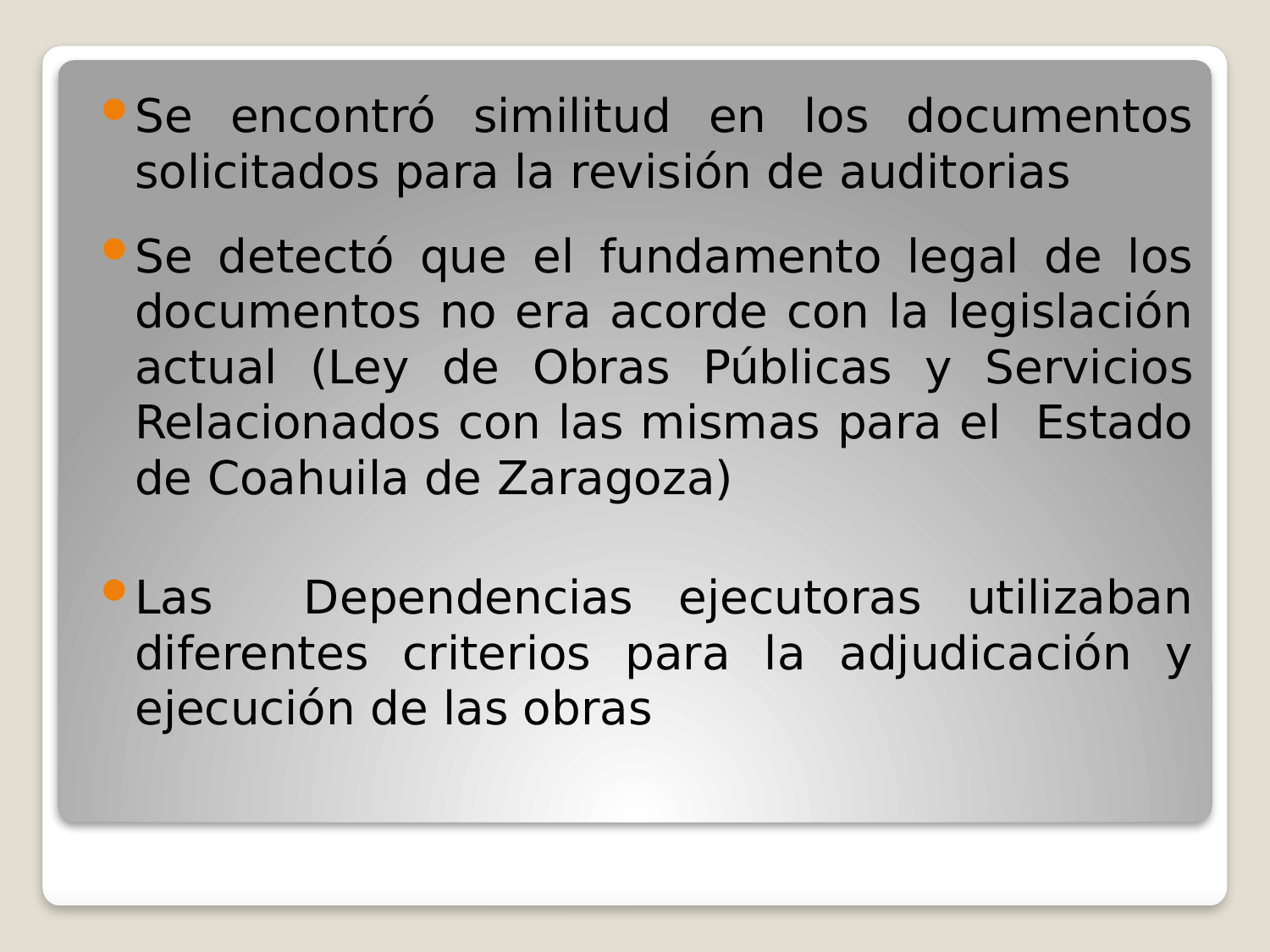

Se encontró similitud en los documentos solicitados para la revisión de auditorias

Se detectó que el fundamento legal de los documentos no era acorde con la legislación actual (Ley de Obras Públicas y Servicios Relacionados con las mismas para el  Estado de Coahuila de Zaragoza)

Las  Dependencias ejecutoras utilizaban diferentes criterios para la adjudicación y ejecución de las obras

#